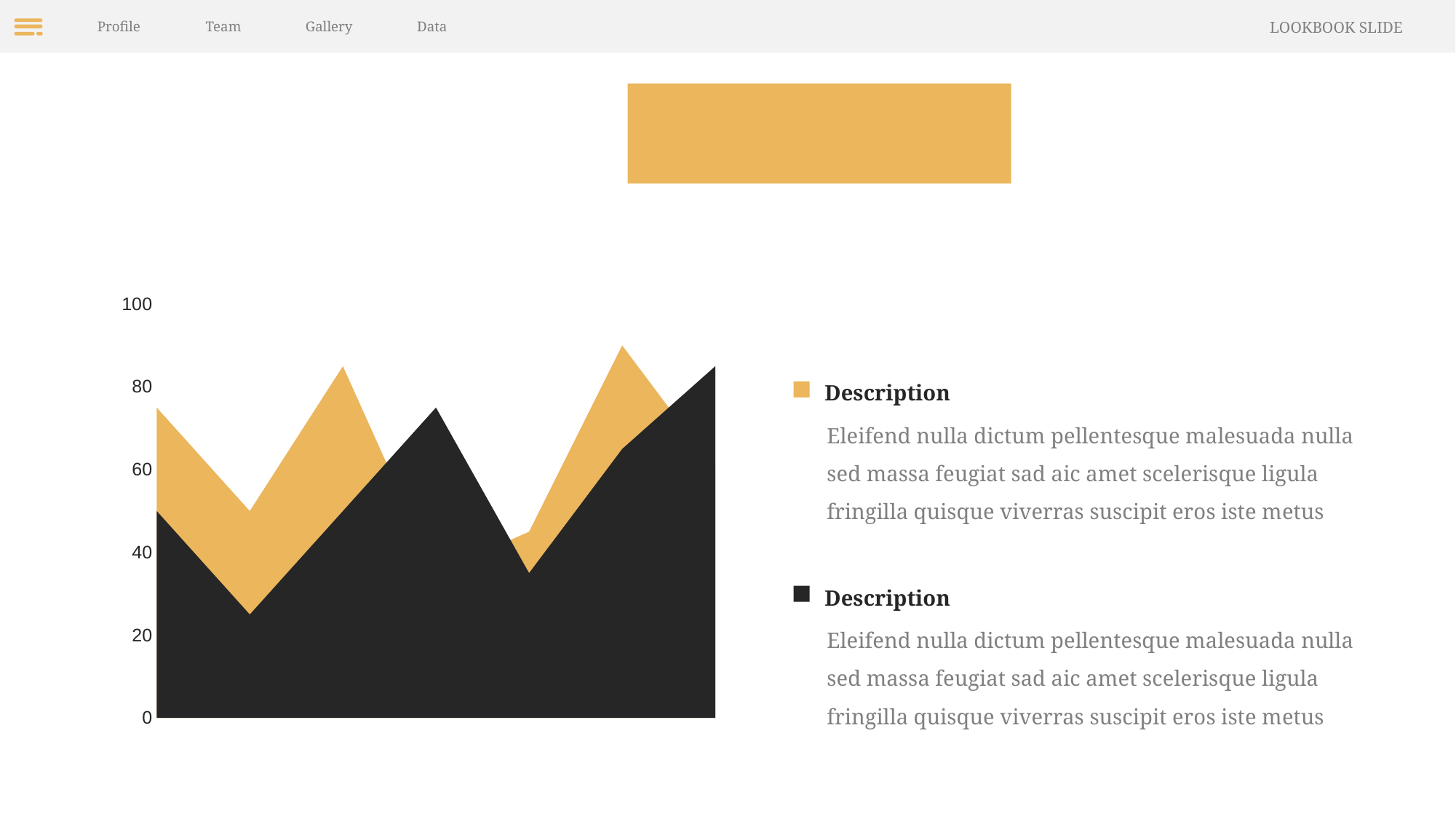

Profile
Team
Gallery
Data
LOOKBOOK SLIDE

Data Infographic

### Chart

| Category | Series 1 | Series 2 |
|---|---|---|
| 37377 | 50.0 | 75.0 |
| 37408 | 25.0 | 50.0 |
| 37438 | 50.0 | 85.0 |
| 37469 | 75.0 | 35.0 |
| 37500 | 35.0 | 45.0 |
| 37530 | 65.0 | 90.0 |
| 37561 | 85.0 | 60.0 |
Description

Eleifend nulla dictum pellentesque malesuada nulla sed massa feugiat sad aic amet scelerisque ligula fringilla quisque viverras suscipit eros iste metus
Description

Eleifend nulla dictum pellentesque malesuada nulla sed massa feugiat sad aic amet scelerisque ligula fringilla quisque viverras suscipit eros iste metus